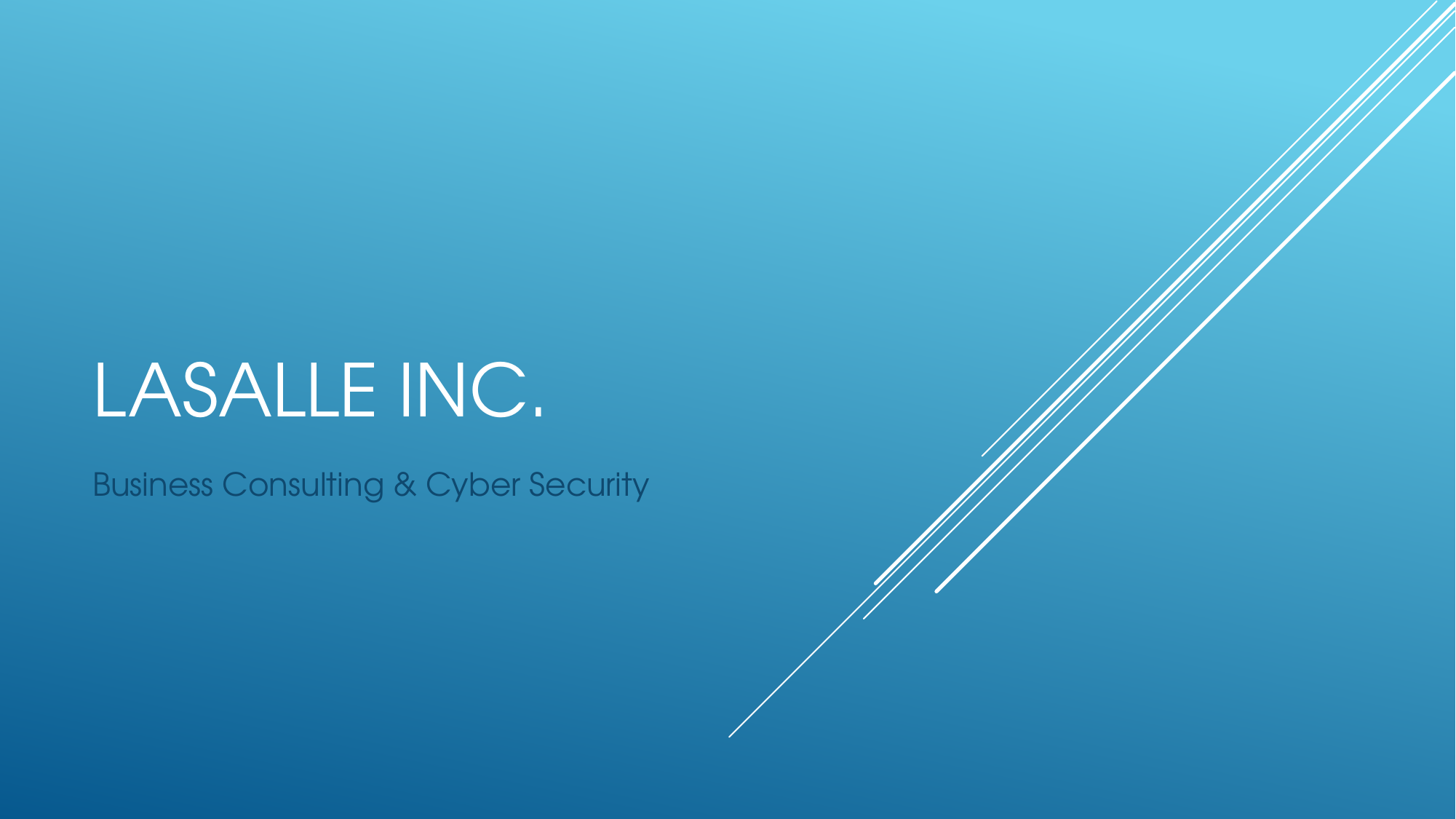

# Lasalle Inc.
Business Consulting & Cyber Security